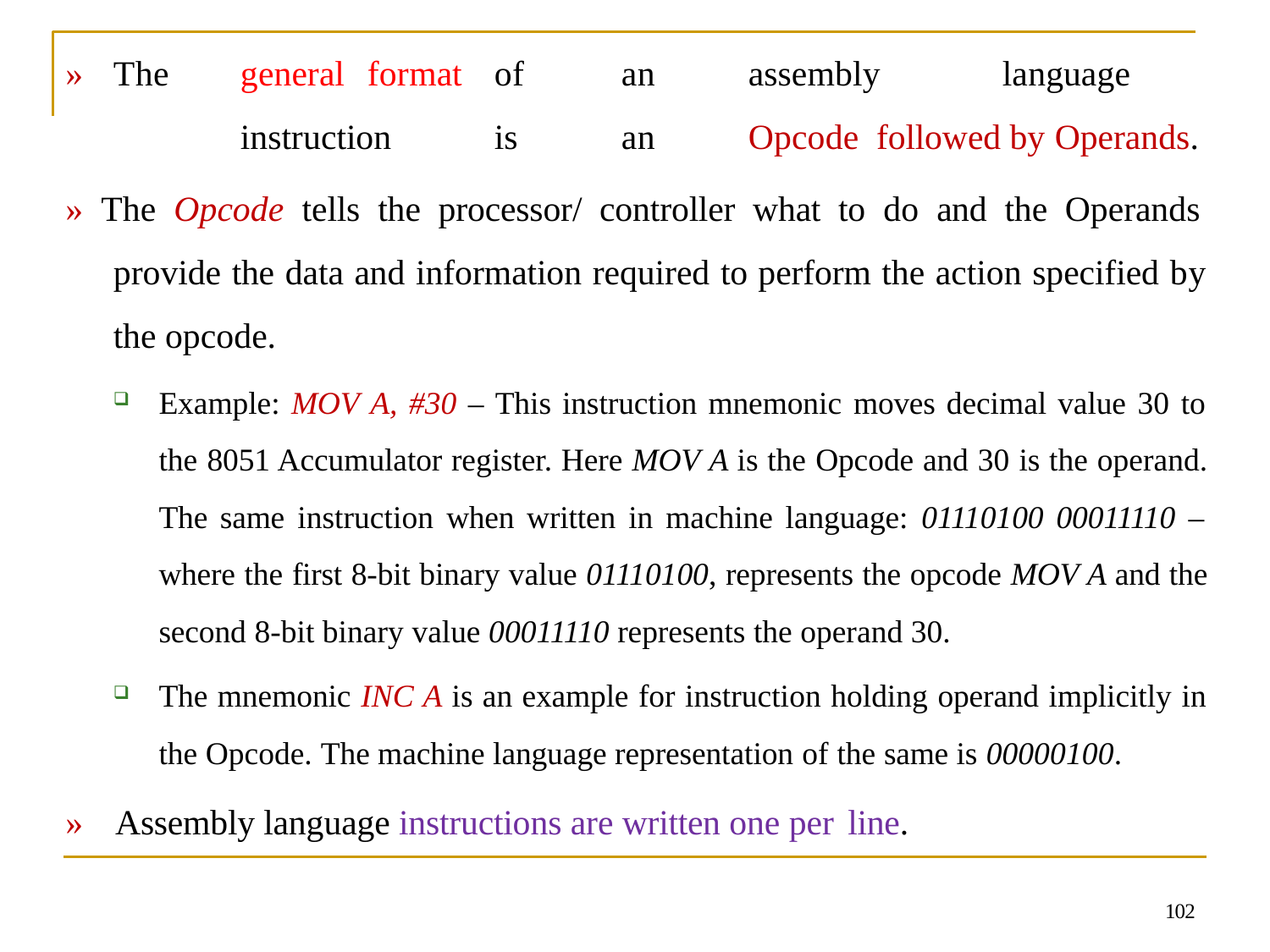

# »	The	general	format	of	an	assembly	language	instruction	is	an	Opcode  followed by Operands.
» The Opcode tells the processor/ controller what to do and the Operands  provide the data and information required to perform the action specified by  the opcode.
Example: MOV A, #30 – This instruction mnemonic moves decimal value 30 to  the 8051 Accumulator register. Here MOV A is the Opcode and 30 is the operand.  The same instruction when written in machine language: 01110100 00011110 –  where the first 8-bit binary value 01110100, represents the opcode MOV A and the  second 8-bit binary value 00011110 represents the operand 30.
The mnemonic INC A is an example for instruction holding operand implicitly in  the Opcode. The machine language representation of the same is 00000100.
»	Assembly language instructions are written one per line.

102